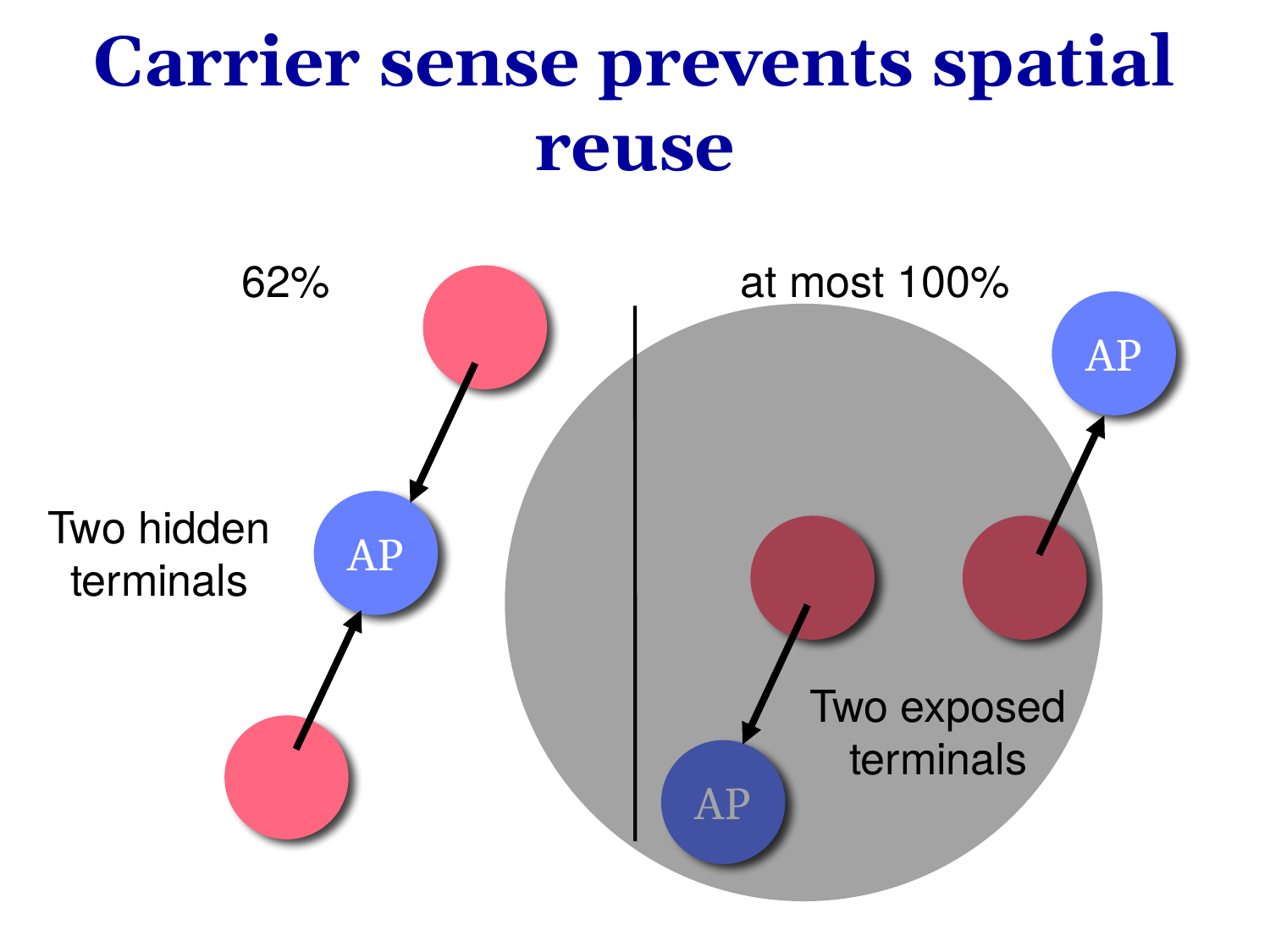

Carrier sense prevents spatial reuse
62%
at most 100%

AP

Two hidden terminals
AP

AP

Two exposed terminals